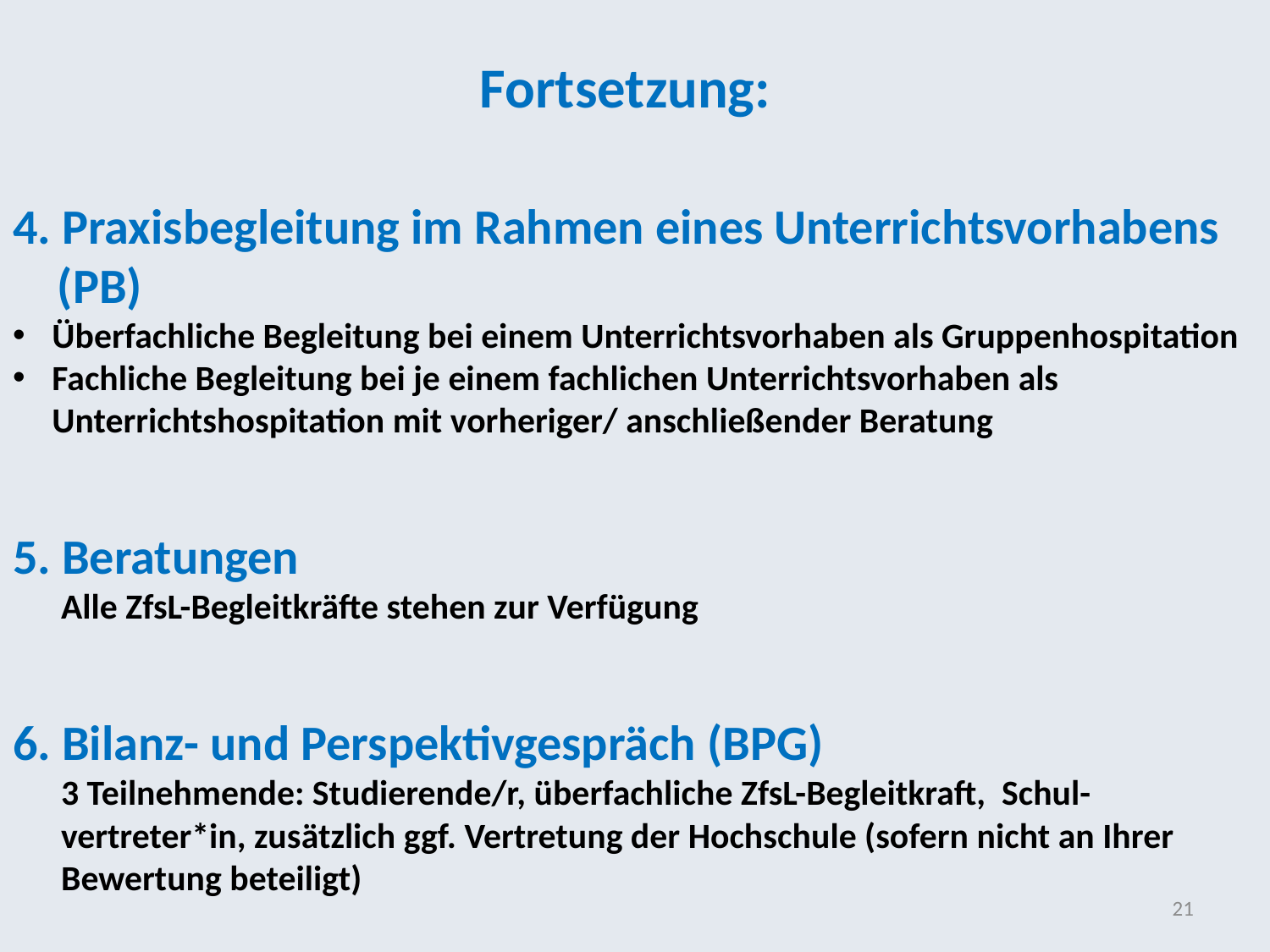

# Fortsetzung:

4. Praxisbegleitung im Rahmen eines Unterrichtsvorhabens
    (PB)
Überfachliche Begleitung bei einem Unterrichtsvorhaben als Gruppenhospitation
Fachliche Begleitung bei je einem fachlichen Unterrichtsvorhaben als  Unterrichtshospitation mit vorheriger/ anschließender Beratung

5. Beratungen
      Alle ZfsL-Begleitkräfte stehen zur Verfügung

6. Bilanz- und Perspektivgespräch (BPG)
      3 Teilnehmende: Studierende/r, überfachliche ZfsL-Begleitkraft,  Schul-
      vertreter*in, zusätzlich ggf. Vertretung der Hochschule (sofern nicht an Ihrer
      Bewertung beteiligt)
21